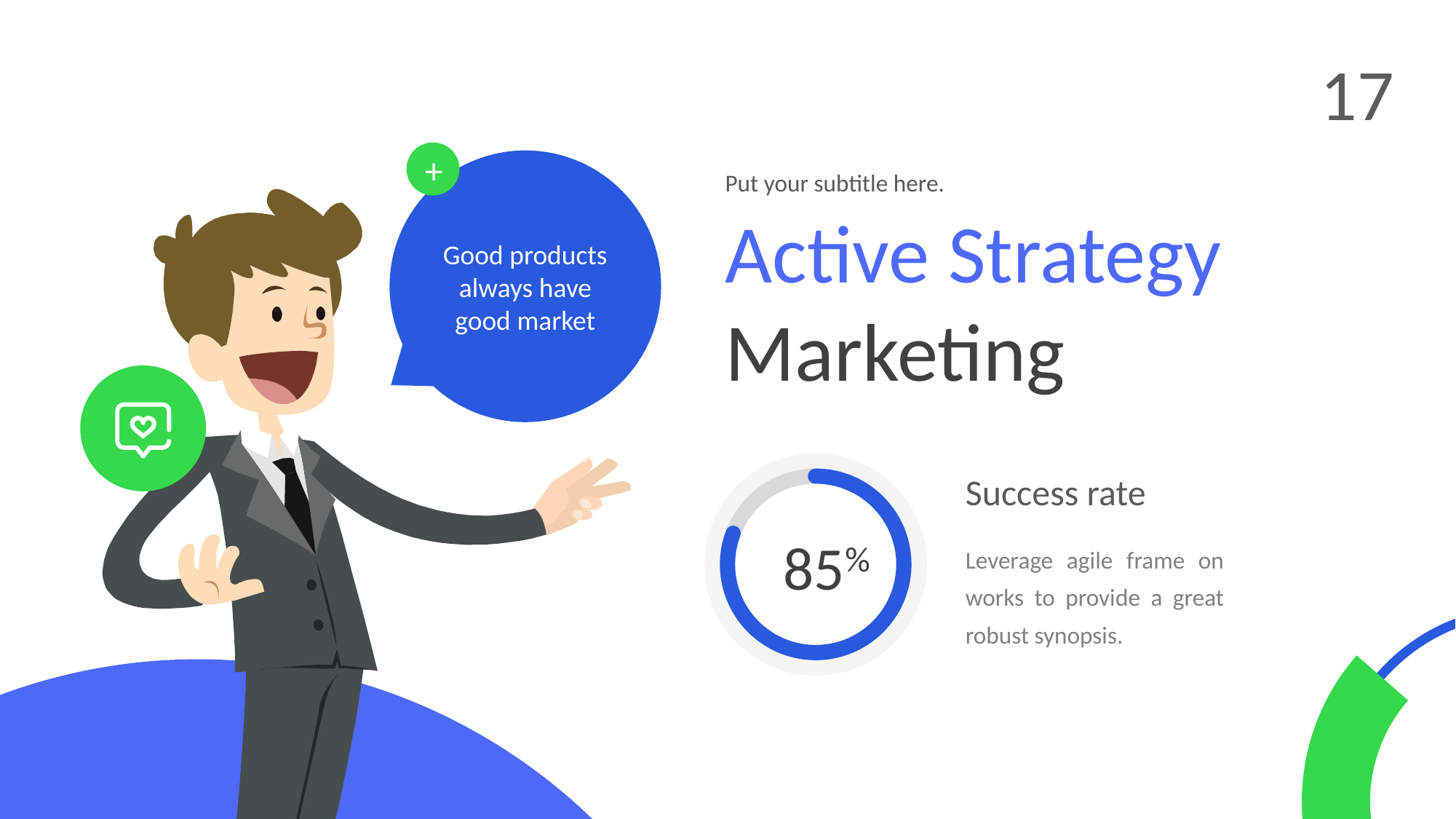

17
+
Good products always have good market
Put your subtitle here.
Active Strategy Marketing

85%
Success rate
Leverage agile frame on works to provide a great robust synopsis.